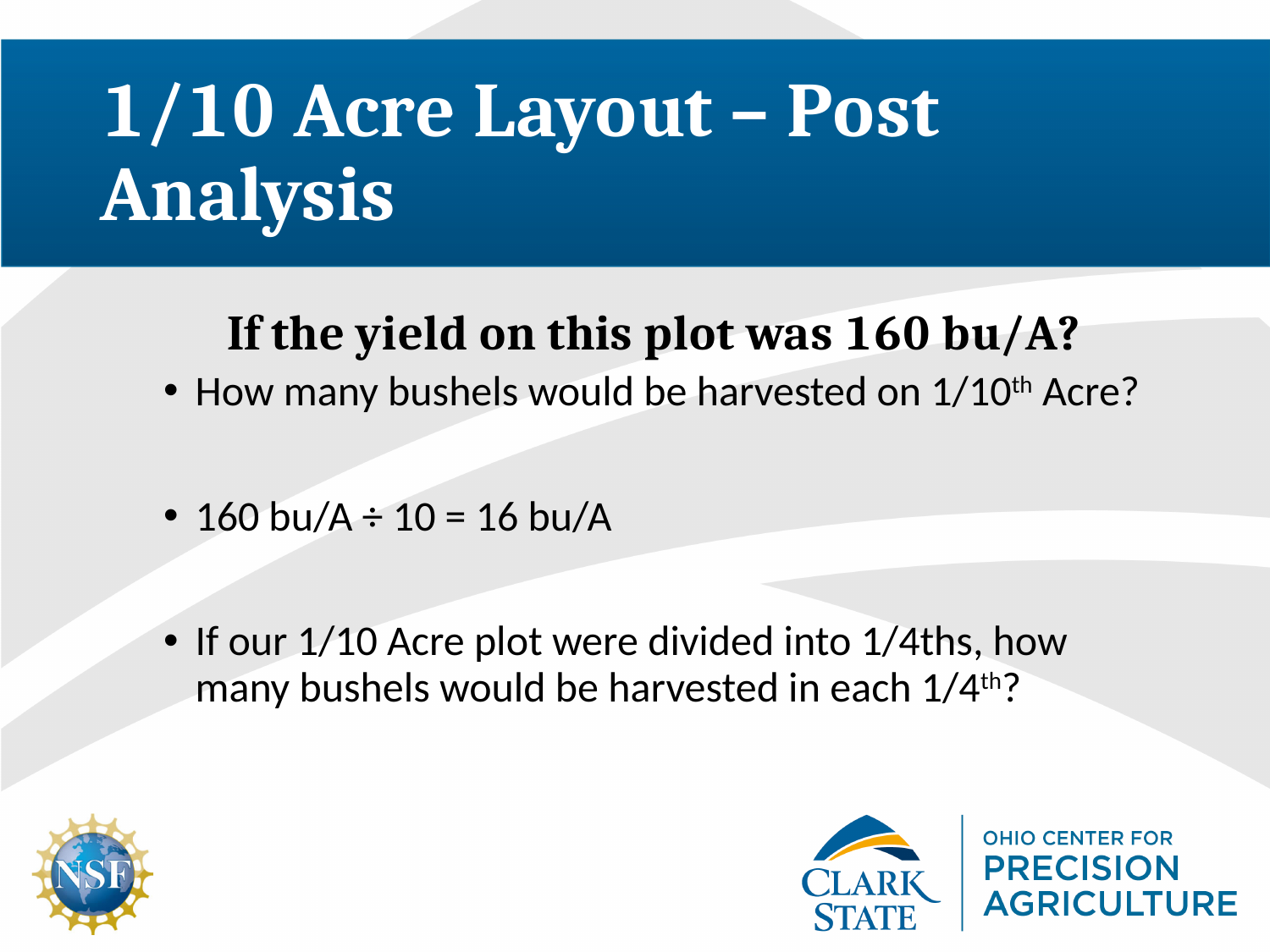

# 1/10 Acre Layout – Post Analysis
	If the yield on this plot was 160 bu/A?
How many bushels would be harvested on 1/10th Acre?

160 bu/A ÷ 10 = 16 bu/A

If our 1/10 Acre plot were divided into 1/4ths, how many bushels would be harvested in each 1/4th?